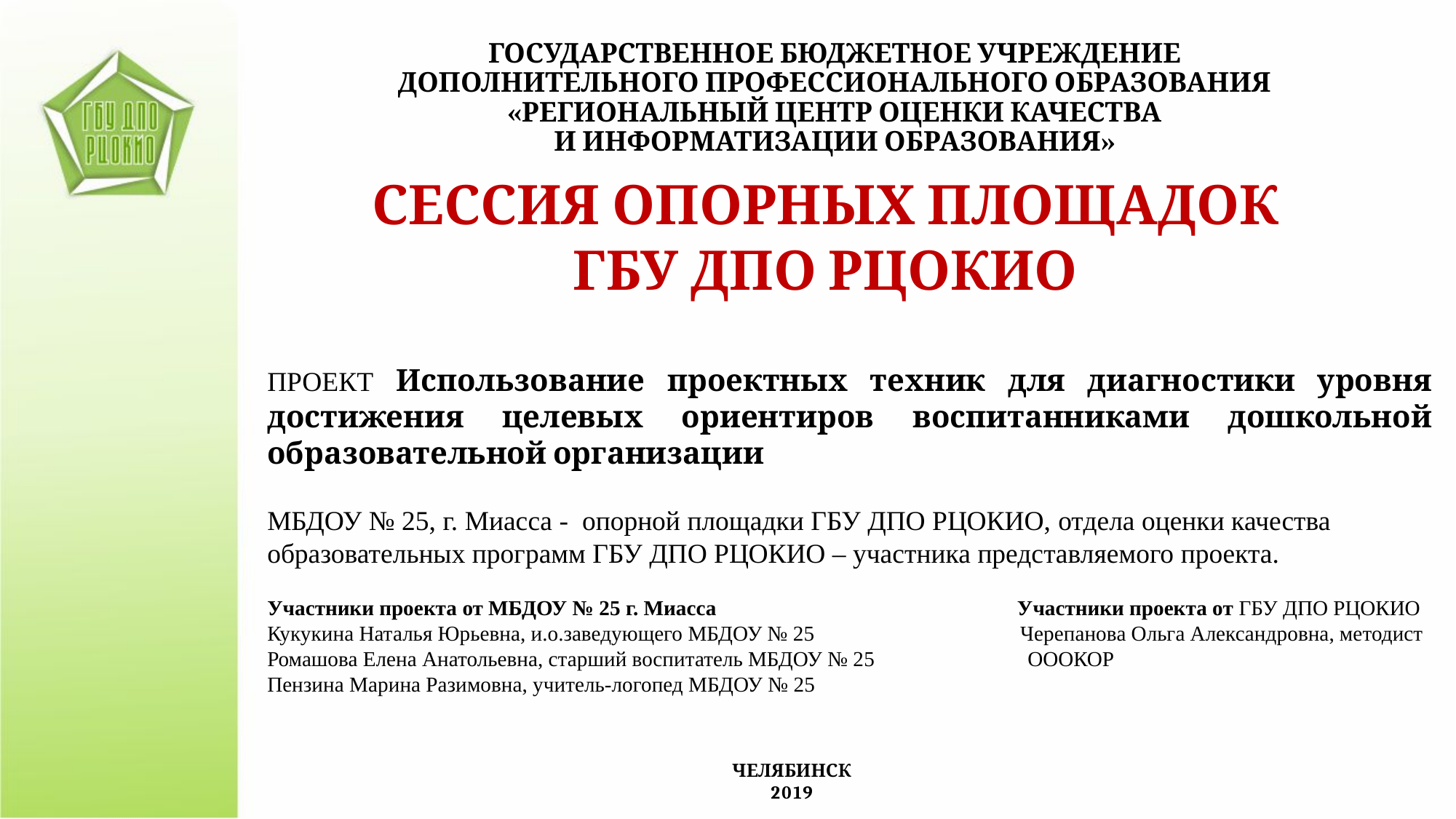

ГОСУДАРСТВЕННОЕ БЮДЖЕТНОЕ УЧРЕЖДЕНИЕ
ДОПОЛНИТЕЛЬНОГО ПРОФЕССИОНАЛЬНОГО ОБРАЗОВАНИЯ
«РЕГИОНАЛЬНЫЙ ЦЕНТР ОЦЕНКИ КАЧЕСТВА
И ИНФОРМАТИЗАЦИИ ОБРАЗОВАНИЯ»

СЕССИЯ ОПОРНЫХ ПЛОЩАДОК
ГБУ ДПО РЦОКИО
ПРОЕКТ Использование проектных техник для диагностики уровня достижения целевых ориентиров воспитанниками дошкольной образовательной организации

МБДОУ № 25, г. Миасса -  опорной площадки ГБУ ДПО РЦОКИО, отдела оценки качества образовательных программ ГБУ ДПО РЦОКИО – участника представляемого проекта.

Участники проекта от МБДОУ № 25 г. Миасса                                                         Участники проекта от ГБУ ДПО РЦОКИО
Кукукина Наталья Юрьевна, и.о.заведующего МБДОУ № 25                                       Черепанова Ольга Александровна, методист
Ромашова Елена Анатольевна, старший воспитатель МБДОУ № 25                             ОООКОР
Пензина Марина Разимовна, учитель-логопед МБДОУ № 25
ЧЕЛЯБИНСК
2019